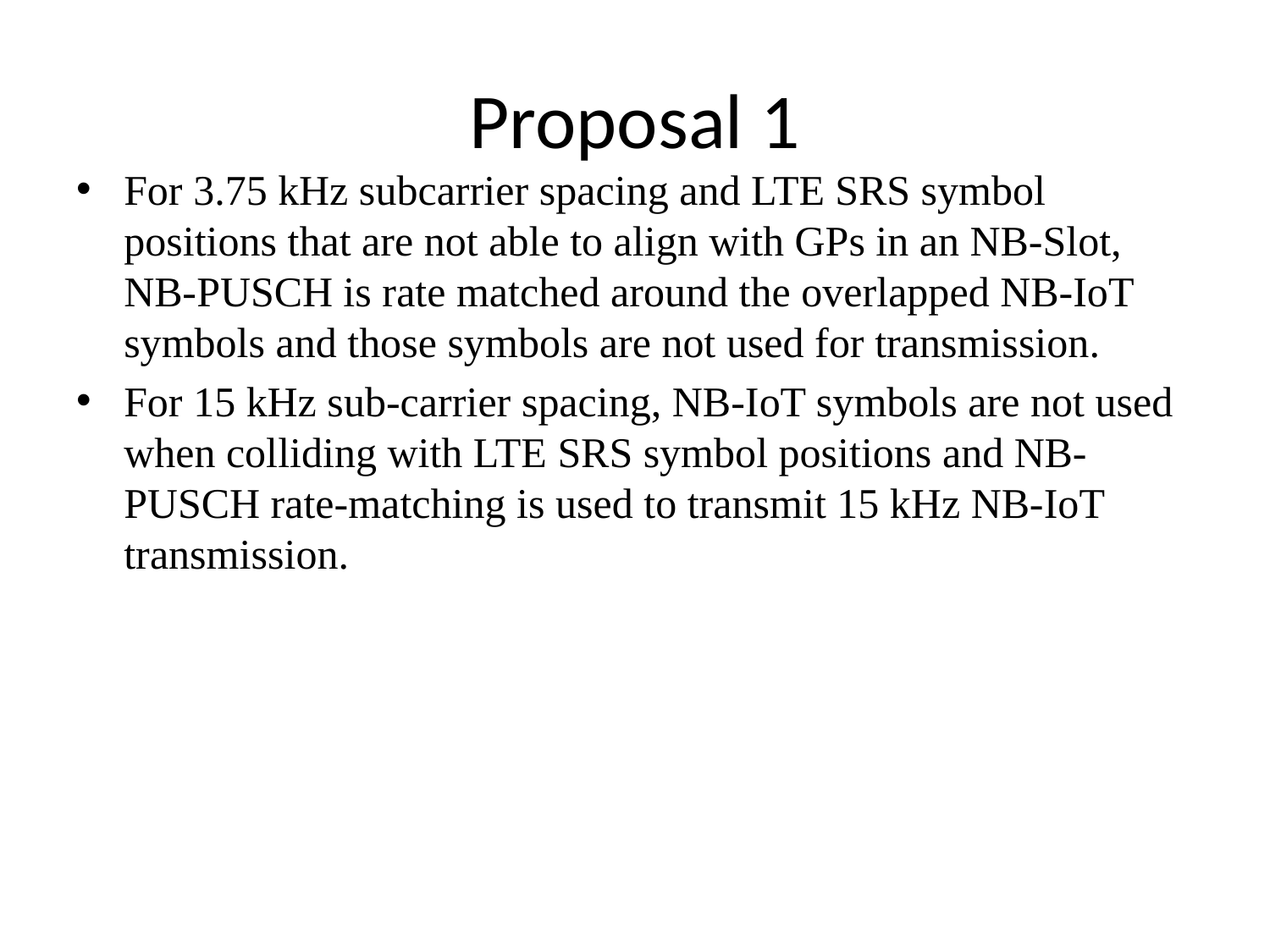

# Proposal 1
For 3.75 kHz subcarrier spacing and LTE SRS symbol positions that are not able to align with GPs in an NB-Slot, NB-PUSCH is rate matched around the overlapped NB-IoT symbols and those symbols are not used for transmission.
For 15 kHz sub-carrier spacing, NB-IoT symbols are not used when colliding with LTE SRS symbol positions and NB-PUSCH rate-matching is used to transmit 15 kHz NB-IoT transmission.